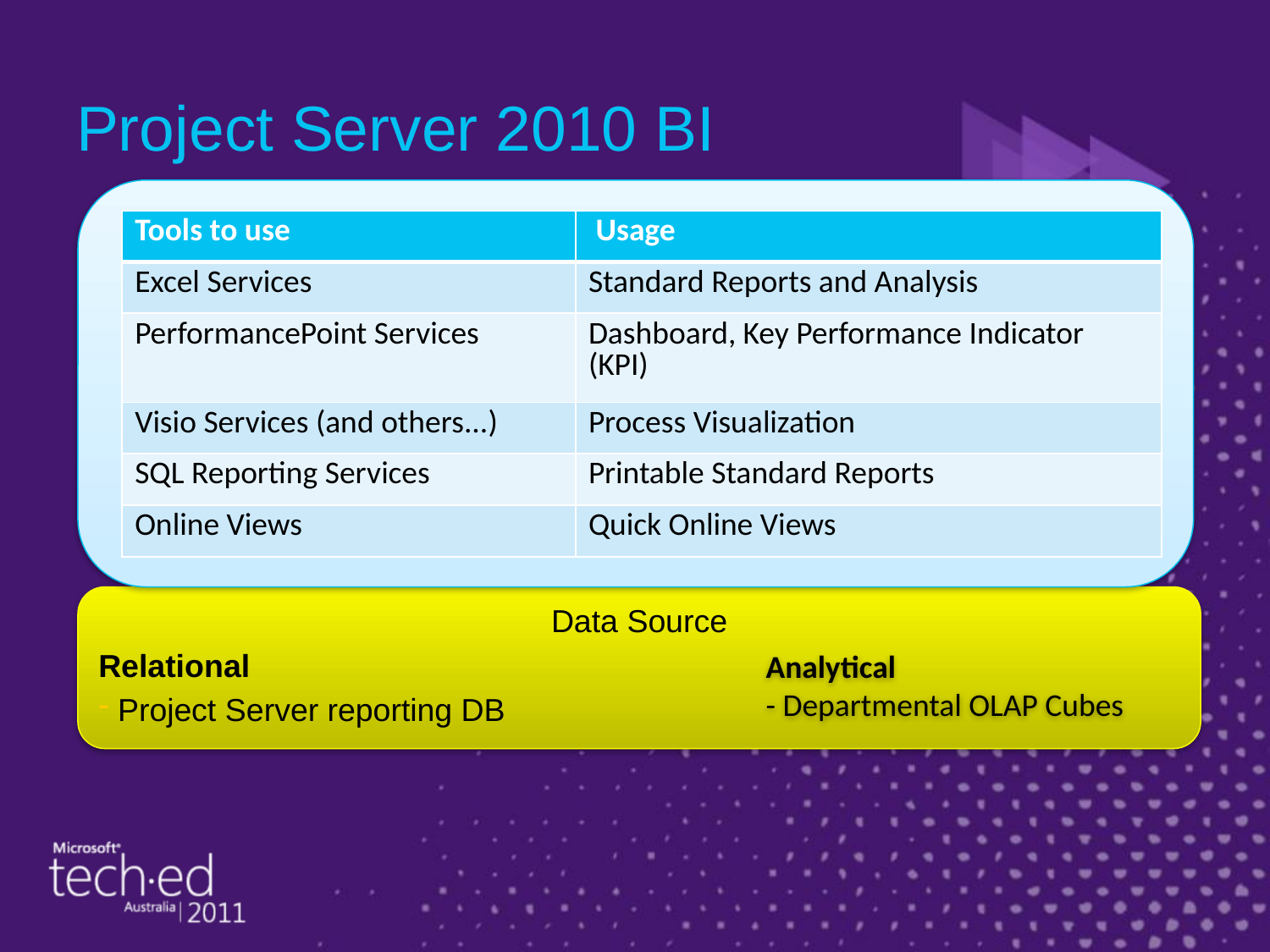

# Project Server 2010 BI

| Tools to use | Usage |
| --- | --- |
| Excel Services | Standard Reports and Analysis |
| PerformancePoint Services | Dashboard, Key Performance Indicator (KPI) |
| Visio Services (and others...) | Process Visualization |
| SQL Reporting Services | Printable Standard Reports |
| Online Views | Quick Online Views |
Data Source
Relational
 Project Server reporting DB
Analytical
- Departmental OLAP Cubes